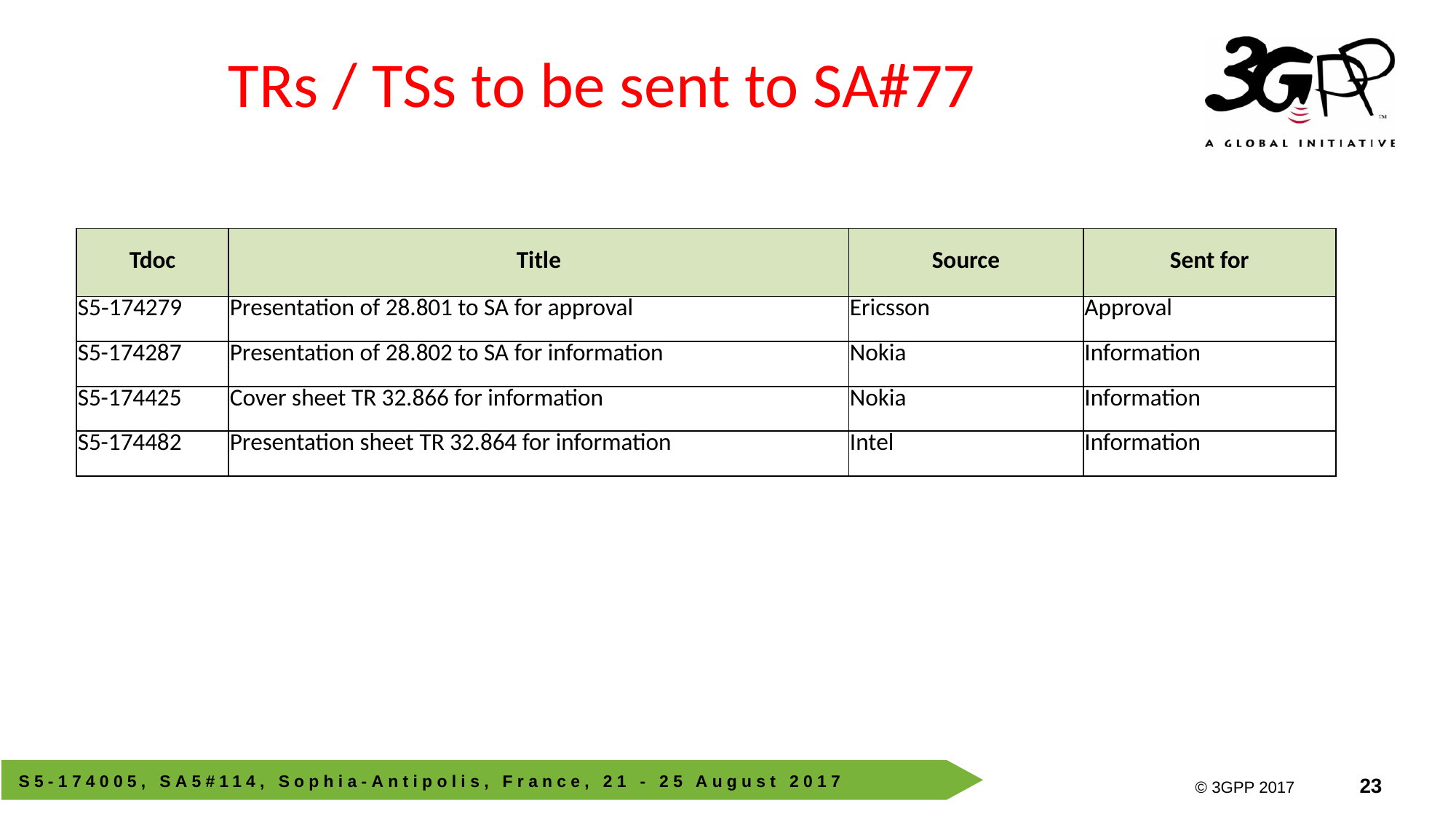

# TRs / TSs to be sent to SA#77
| Tdoc | Title | Source | Sent for |
| --- | --- | --- | --- |
| S5‑174279 | Presentation of 28.801 to SA for approval | Ericsson | Approval |
| S5-174287 | Presentation of 28.802 to SA for information | Nokia | Information |
| S5-174425 | Cover sheet TR 32.866 for information | Nokia | Information |
| S5-174482 | Presentation sheet TR 32.864 for information | Intel | Information |